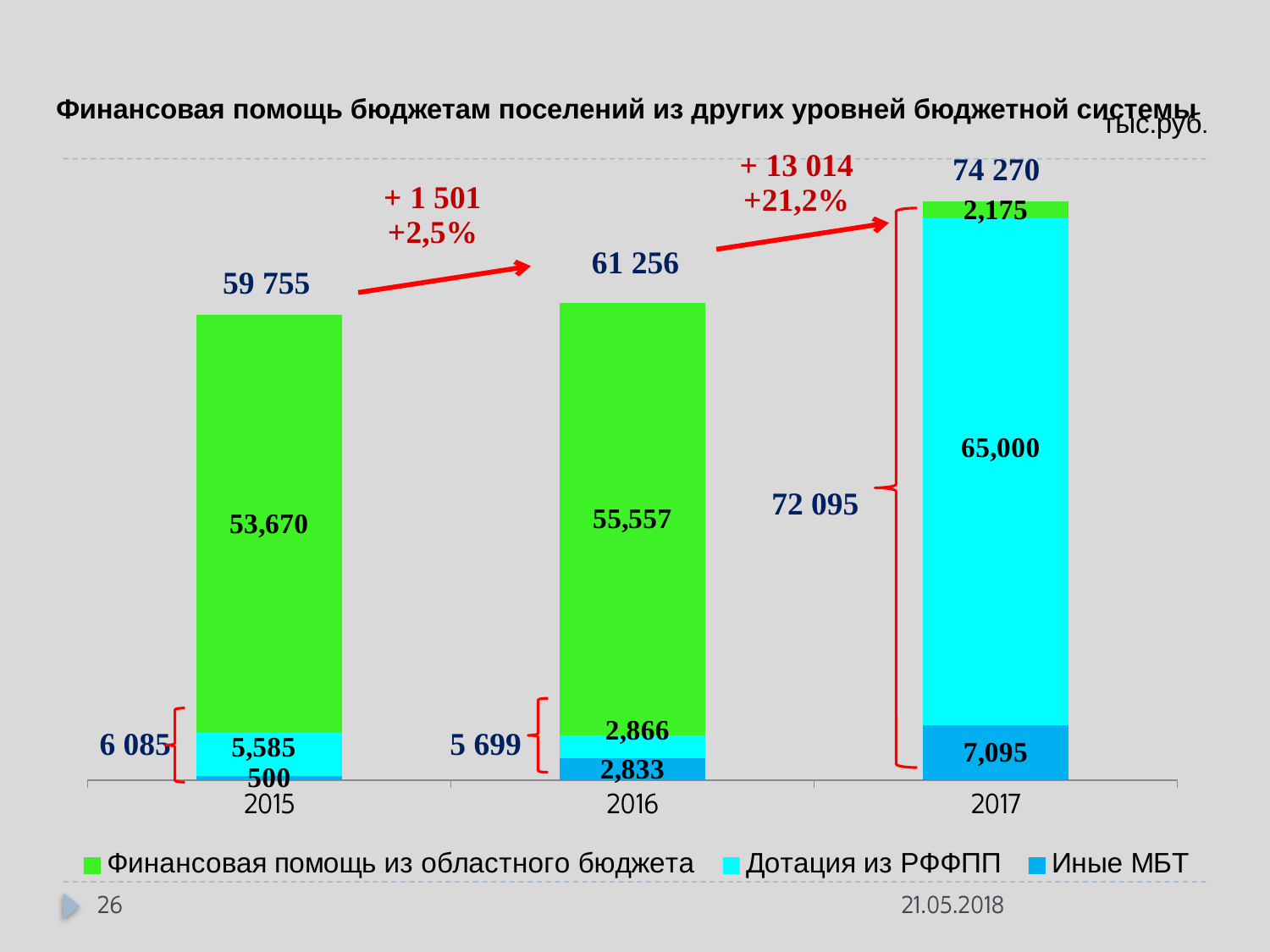

# Финансовая помощь бюджетам поселений из других уровней бюджетной системы
тыс.руб.

### Chart

| Category | Иные МБТ | Дотация из РФФПП | Финансовая помощь из областного бюджета |
|---|---|---|---|
| 2015 | 500.0 | 5585.0 | 53670.0 |
| 2016 | 2833.0 | 2866.0 | 55557.0 |
| 2017 | 7095.0 | 65000.0 | 2175.0 |

26
21.05.2018